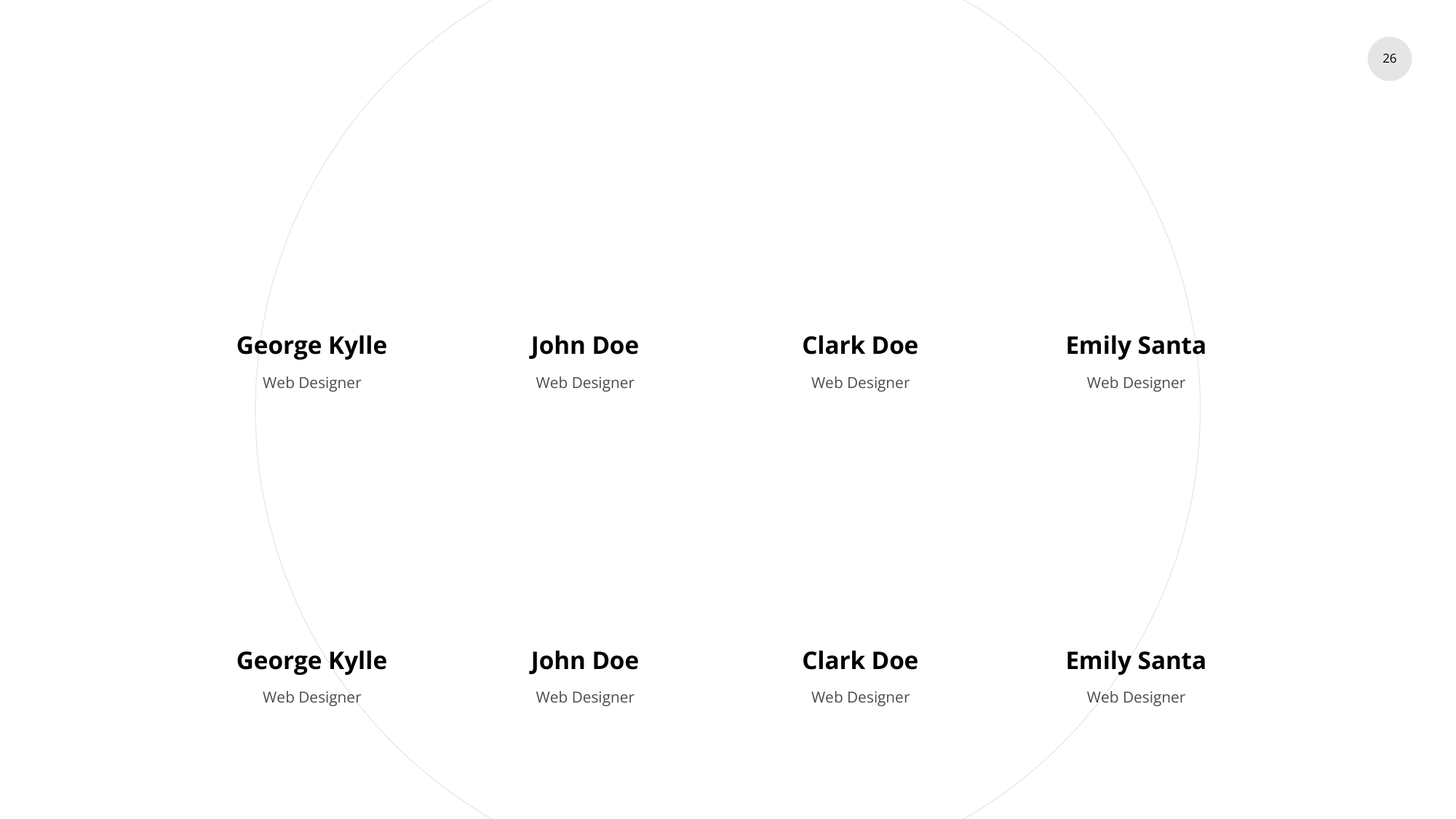

26

George Kylle
John Doe
Clark Doe
Emily Santa
Web Designer
Web Designer
Web Designer
Web Designer

George Kylle
John Doe
Clark Doe
Emily Santa
Web Designer
Web Designer
Web Designer
Web Designer